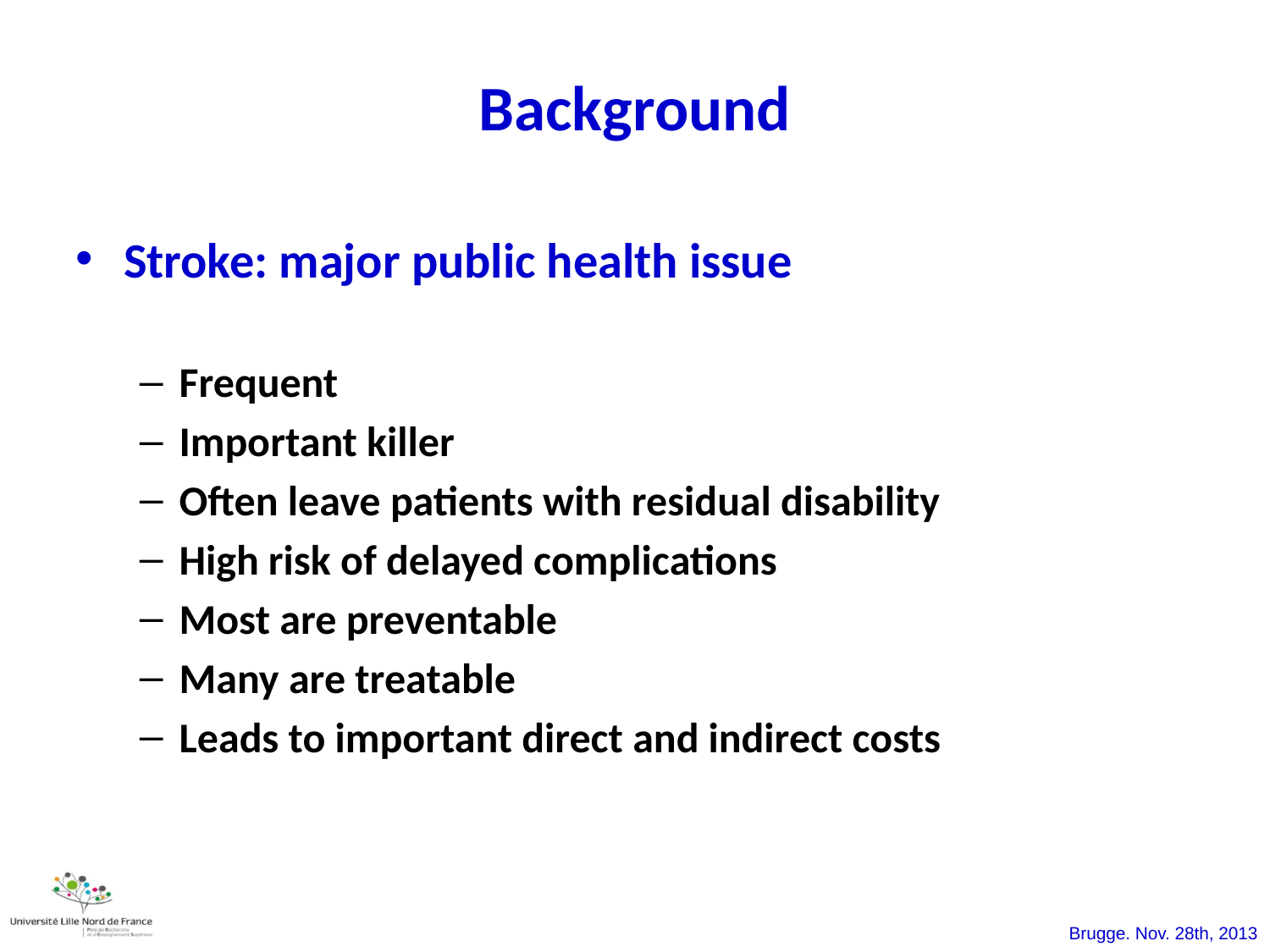

# Background
Stroke: major public health issue

Frequent
Important killer
Often leave patients with residual disability
High risk of delayed complications
Most are preventable
Many are treatable
Leads to important direct and indirect costs